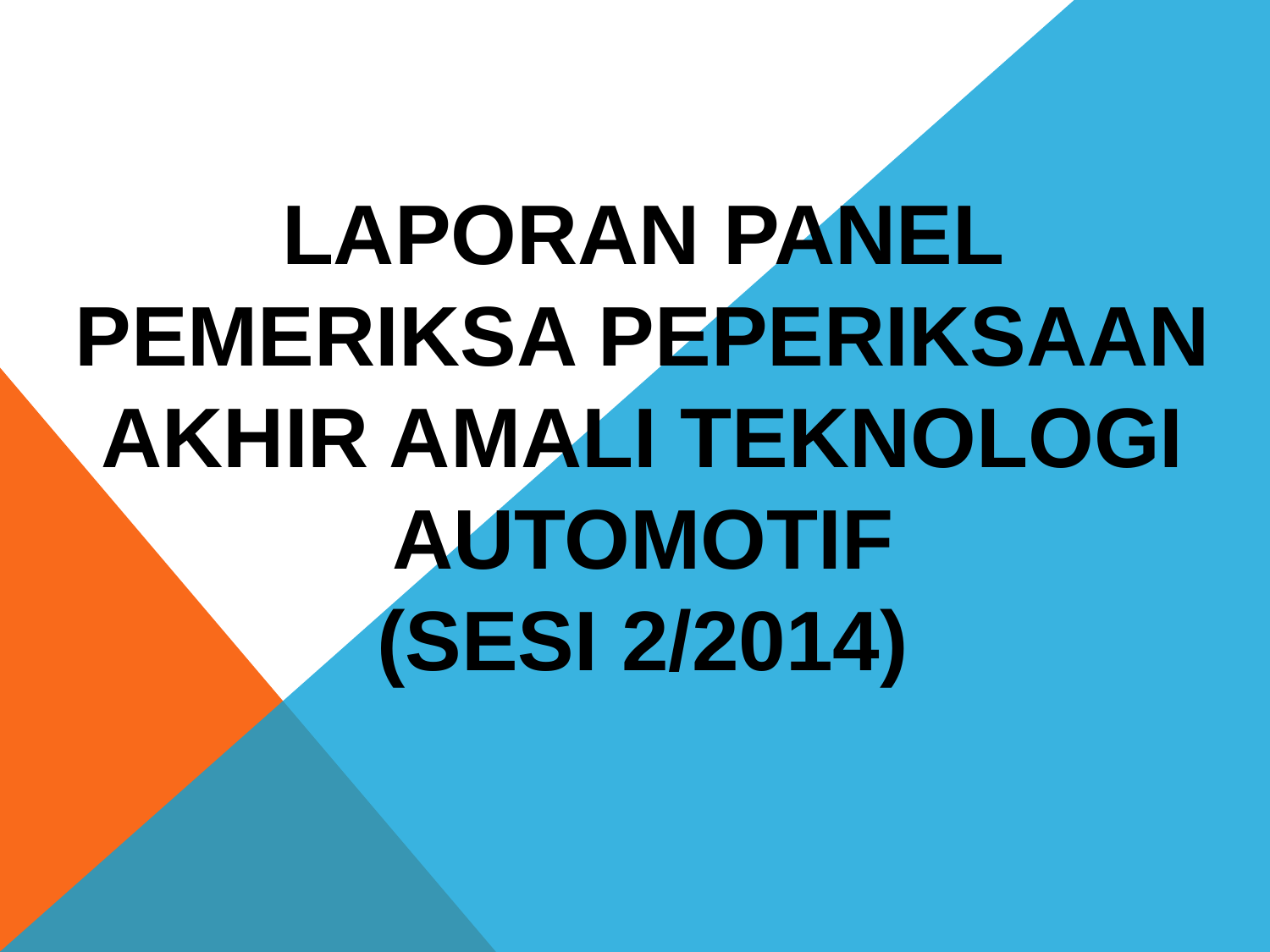

# LAPORAN PANEL PEMERIKSA PEPERIKSAAN AKHIR AMALI TEKNOLOGI AUTOMOTIF (SESI 2/2014)